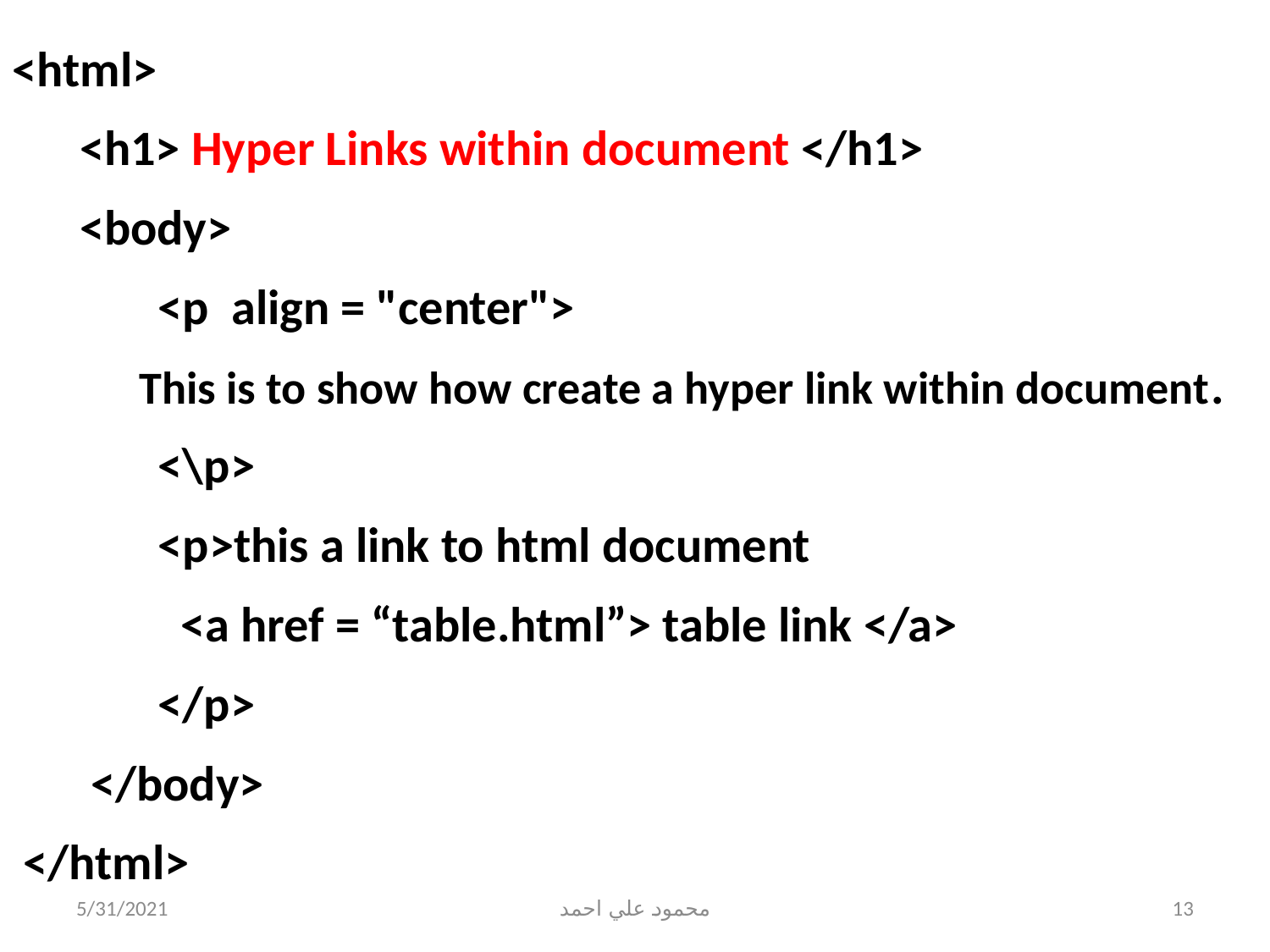

<html>
      <h1> Hyper Links within document </h1>
      <body>
             <p  align = "center">
  	This is to show how create a hyper link within document.
             <\p>
             <p>this a link to html document
               <a href = “table.html”> table link </a>
             </p>
       </body>
 </html>
5/31/2021
محمود علي احمد
13